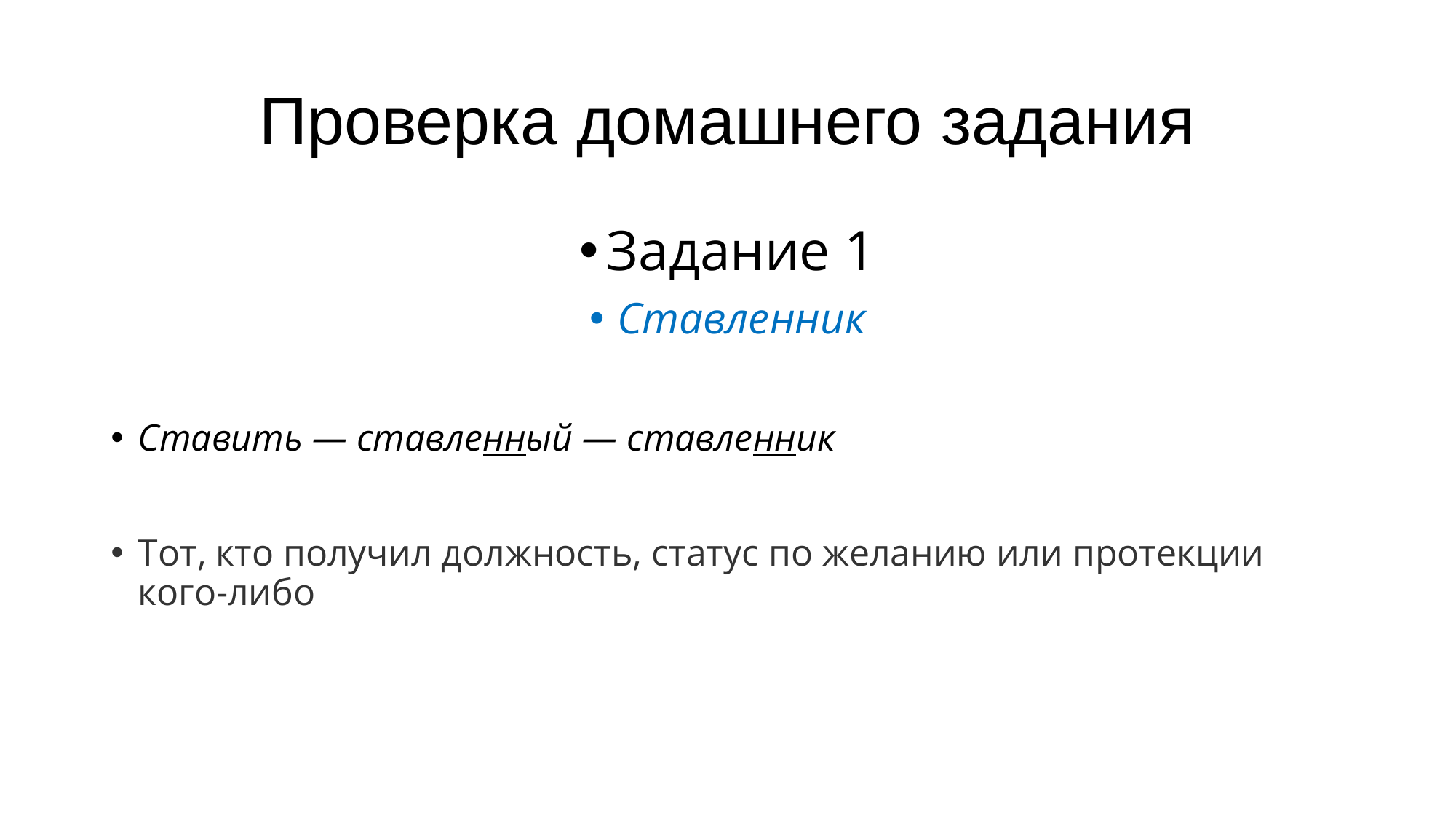

# Проверка домашнего задания
Задание 1
Ставленник

Ставить — ставленный — ставленник

Тот, кто получил должность, статус по желанию или протекции кого-либо